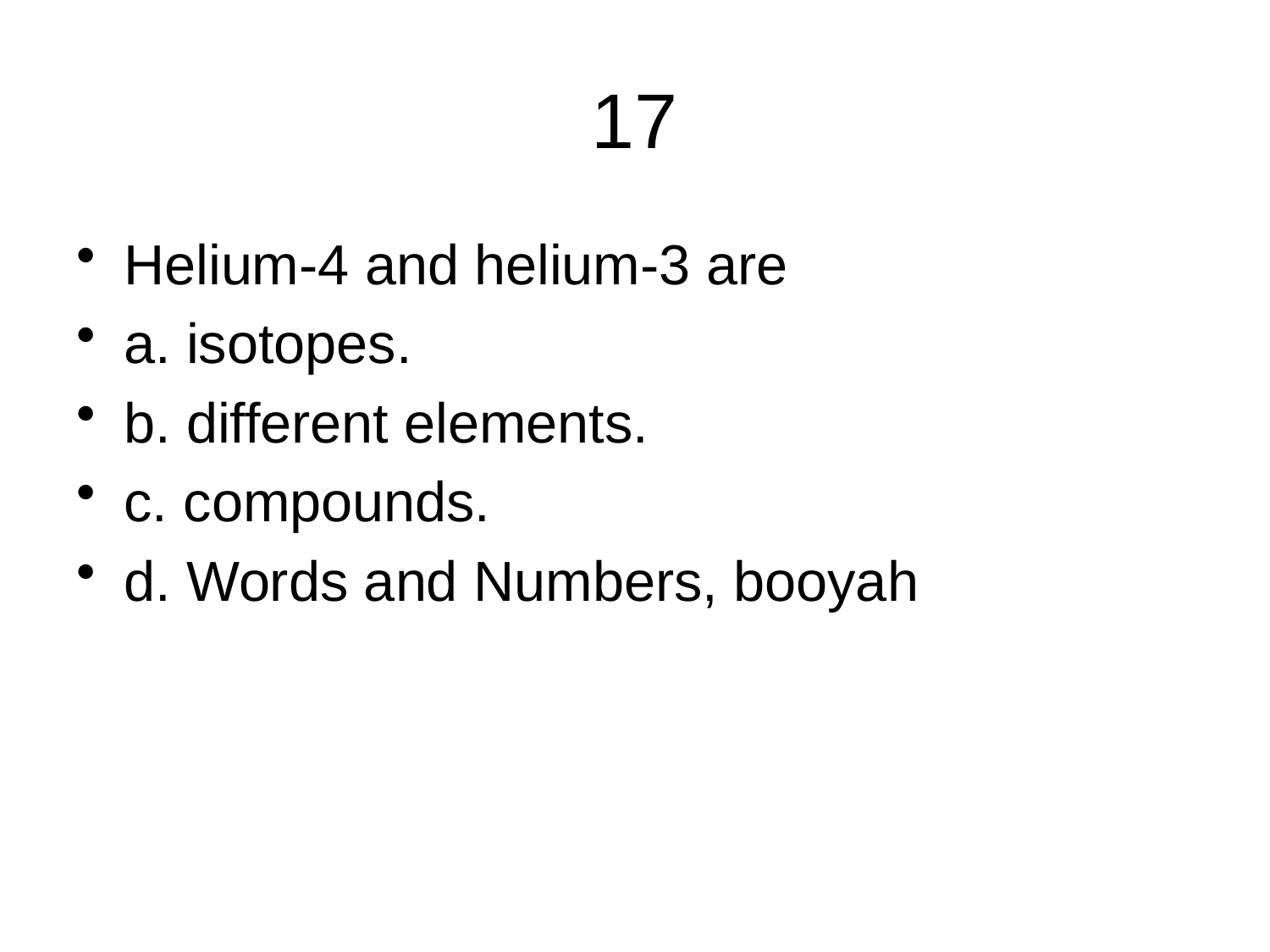

# 17
Helium-4 and helium-3 are
a. isotopes.
b. different elements.
c. compounds.
d. Words and Numbers, booyah